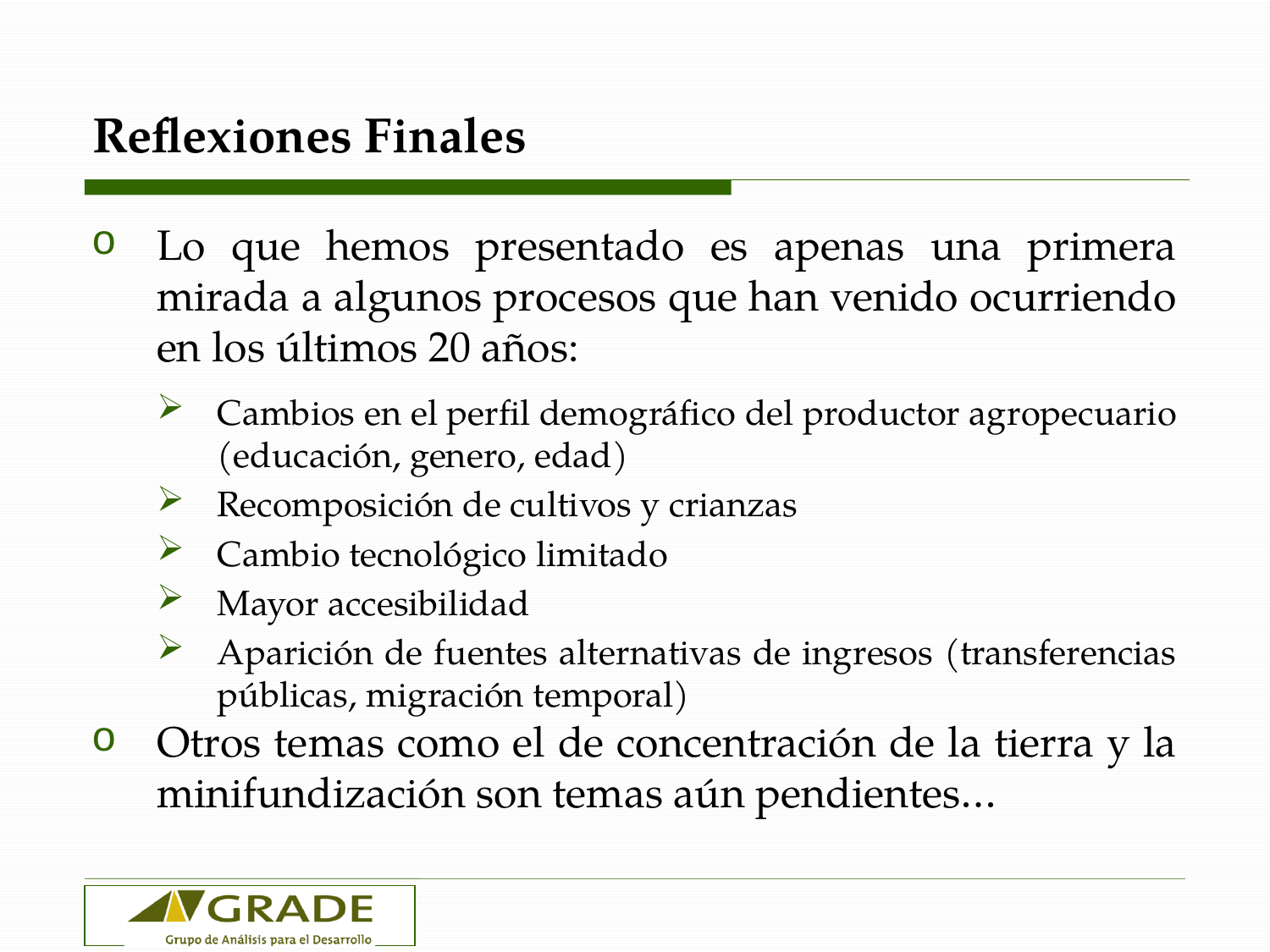

# Reflexiones Finales
Lo que hemos presentado es apenas una primera mirada a algunos procesos que han venido ocurriendo en los últimos 20 años:
Cambios en el perfil demográfico del productor agropecuario (educación, genero, edad)
Recomposición de cultivos y crianzas
Cambio tecnológico limitado
Mayor accesibilidad
Aparición de fuentes alternativas de ingresos (transferencias públicas, migración temporal)
Otros temas como el de concentración de la tierra y la minifundización son temas aún pendientes…